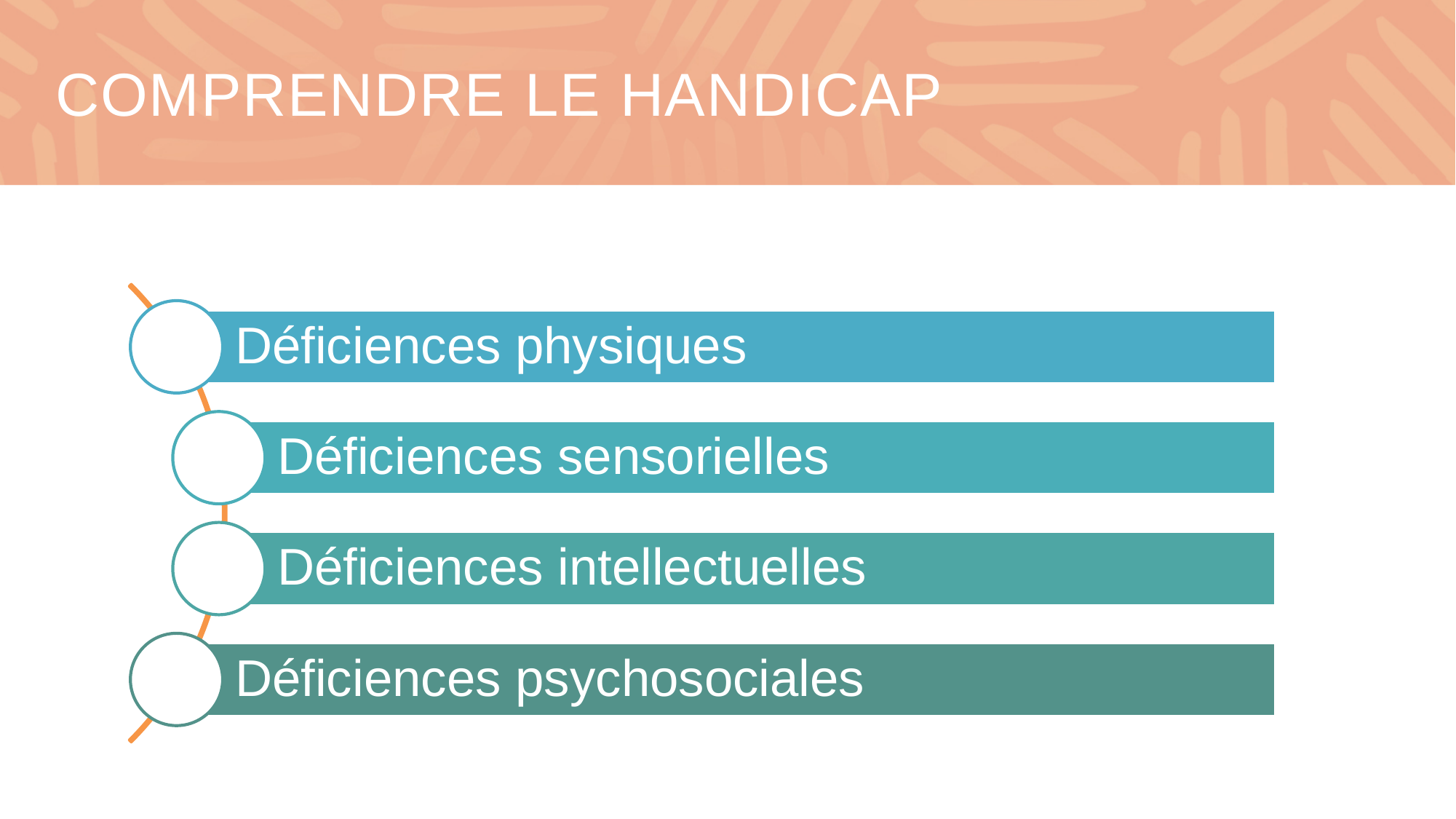

Comprendre le handicap

Déficiences physiques

Déficiences sensorielles

Déficiences intellectuelles

Déficiences psychosociales